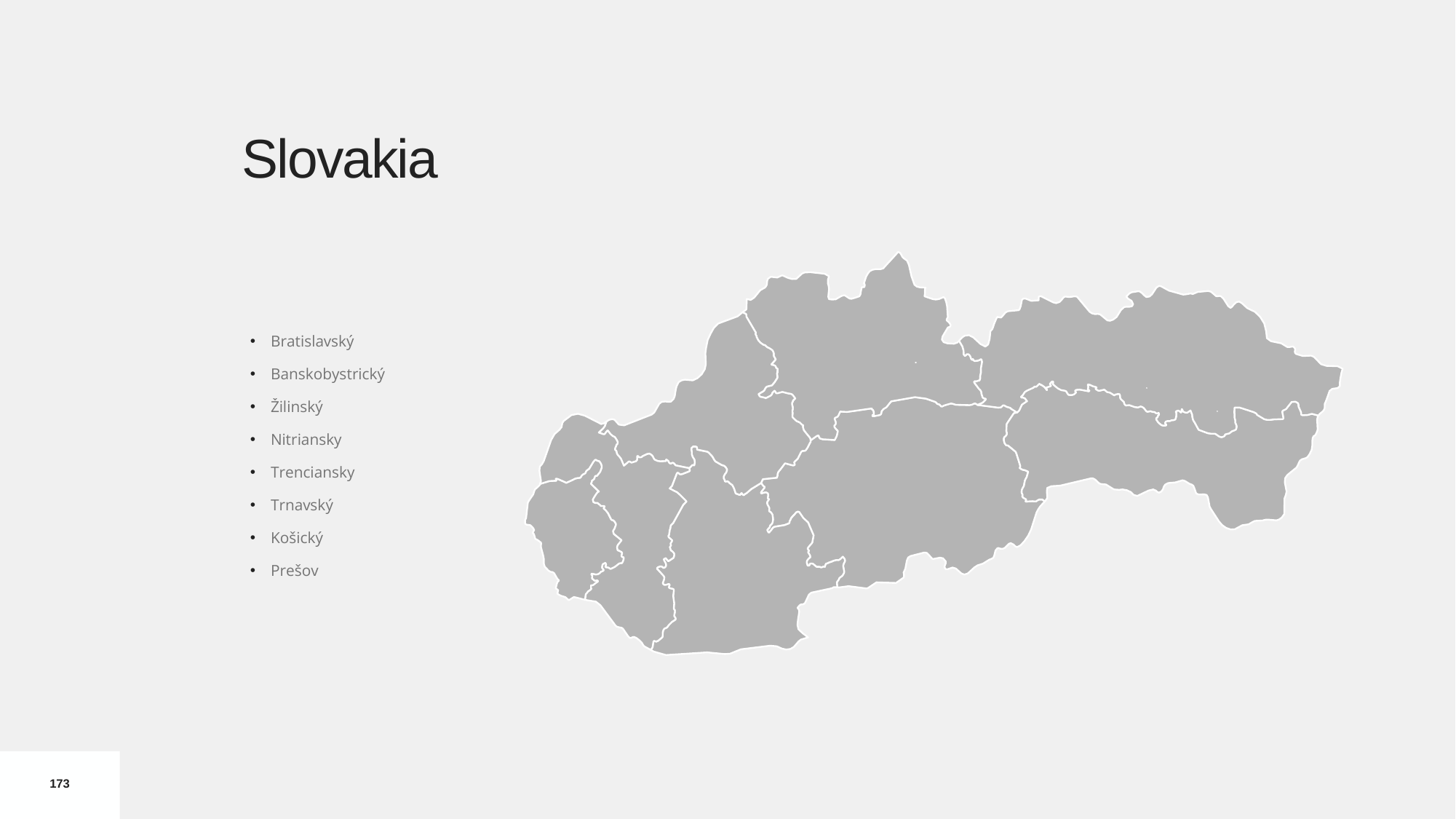

# Slovakia

Bratislavský
Banskobystrický
Žilinský
Nitriansky
Trenciansky
Trnavský
Košický
Prešov